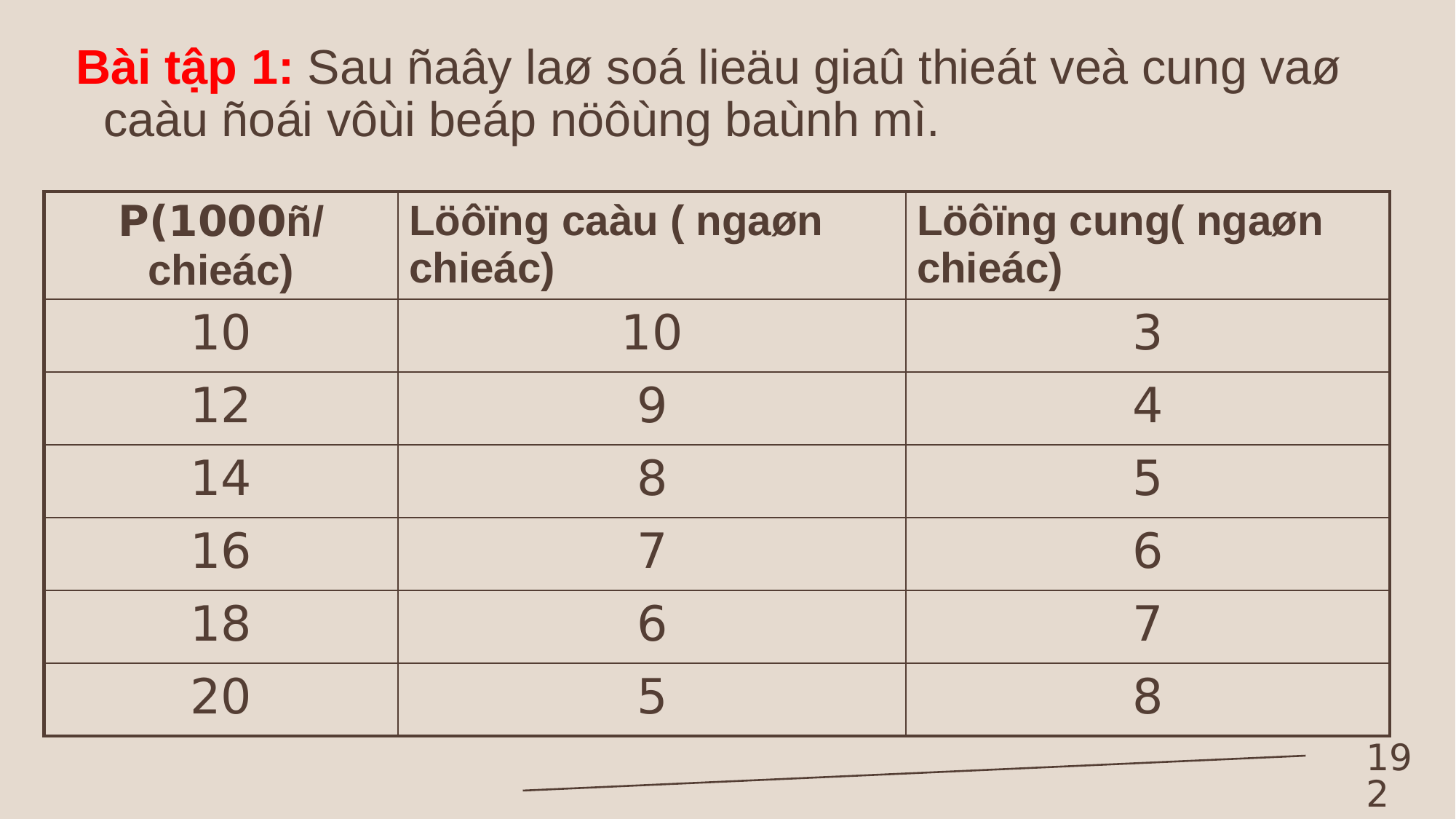

Bài tập 1: Sau ñaây laø soá lieäu giaû thieát veà cung vaø caàu ñoái vôùi beáp nöôùng baùnh mì.

#
| P(1000ñ/chieác) | Löôïng caàu ( ngaøn chieác) | Löôïng cung( ngaøn chieác) |
| --- | --- | --- |
| 10 | 10 | 3 |
| 12 | 9 | 4 |
| 14 | 8 | 5 |
| 16 | 7 | 6 |
| 18 | 6 | 7 |
| 20 | 5 | 8 |

192